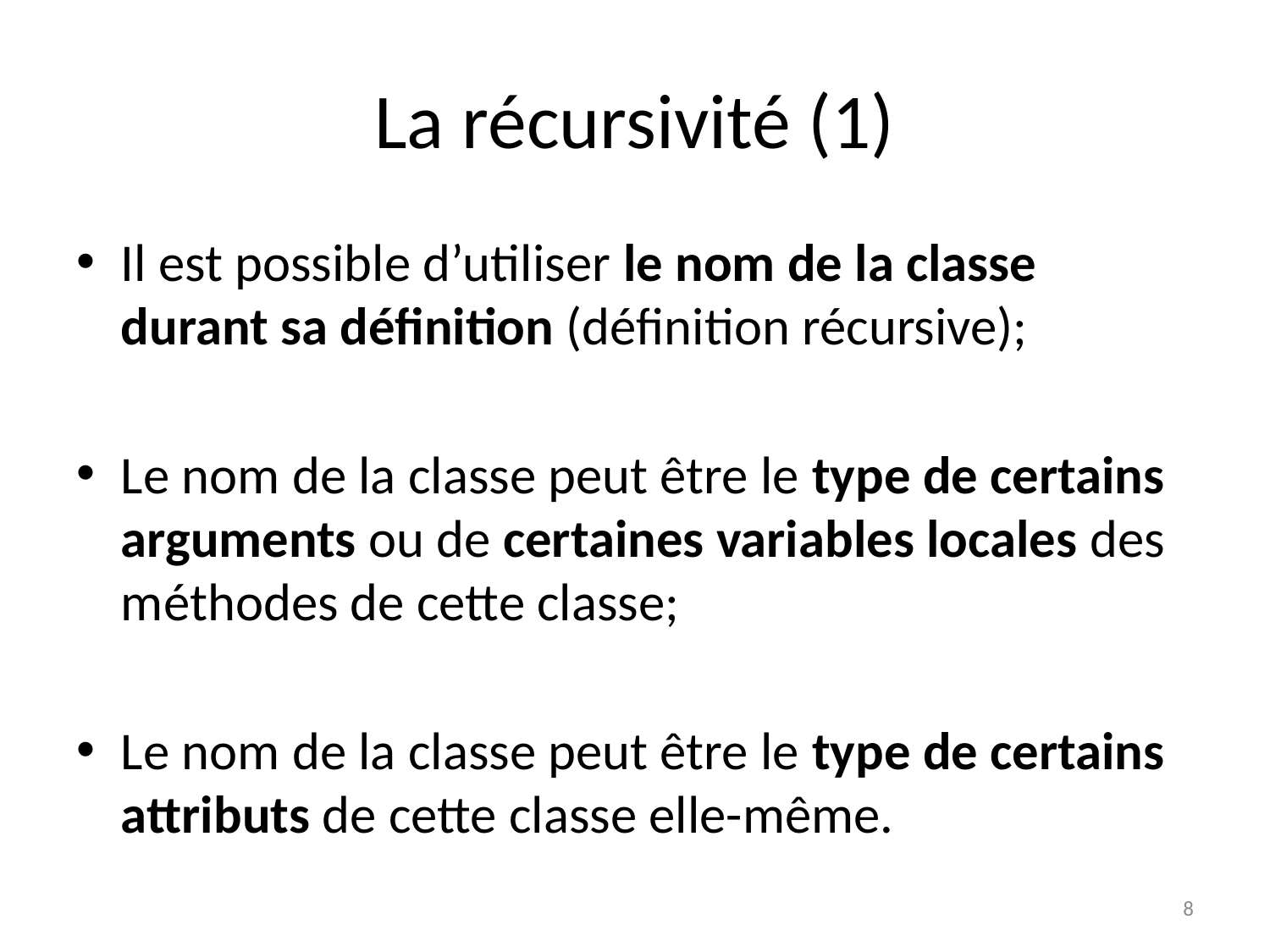

# La récursivité (1)
Il est possible d’utiliser le nom de la classe durant sa définition (définition récursive);

Le nom de la classe peut être le type de certains arguments ou de certaines variables locales des méthodes de cette classe;

Le nom de la classe peut être le type de certains attributs de cette classe elle-même.
8